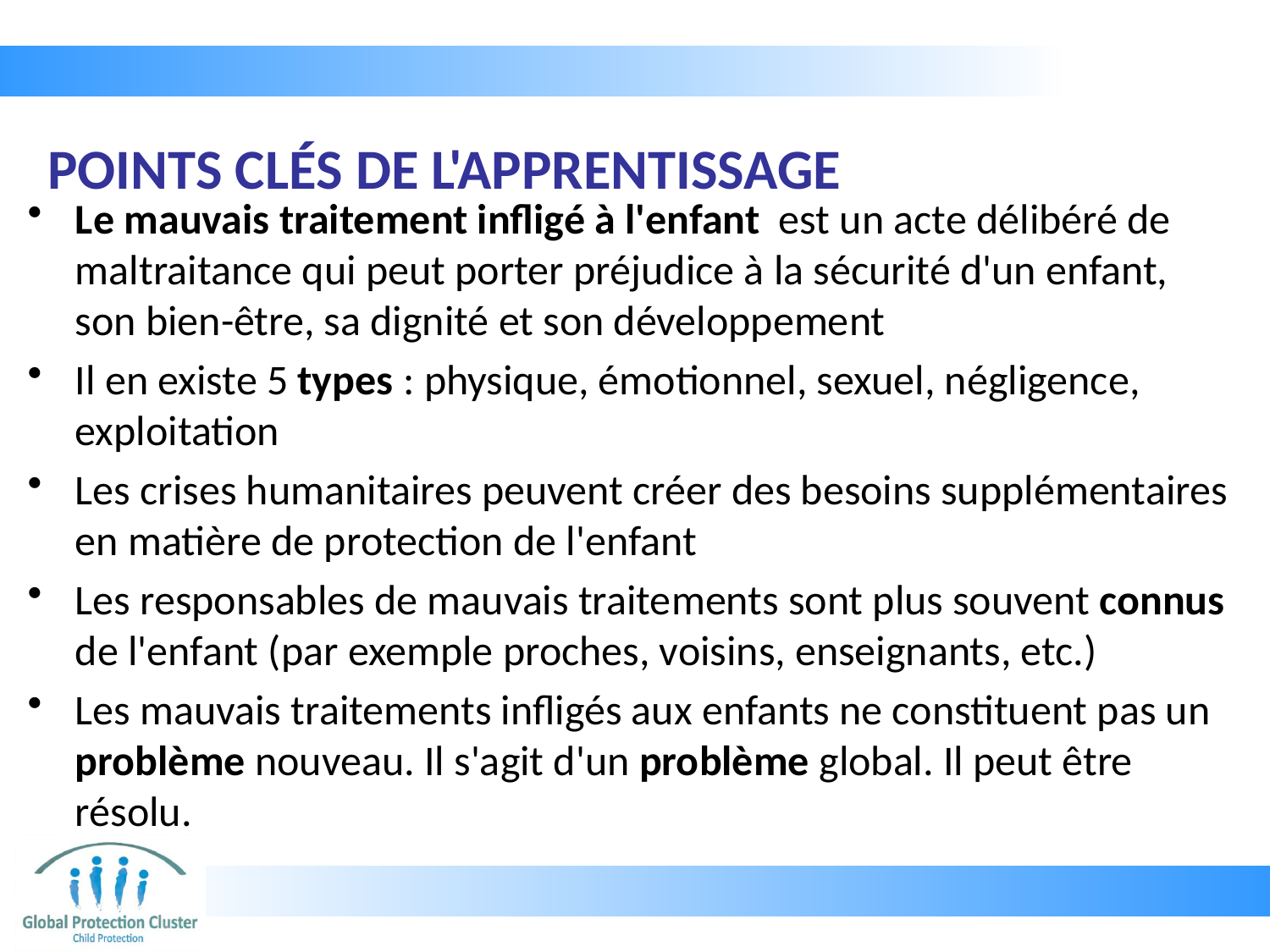

# POINTS CLÉS DE L'APPRENTISSAGE

Le mauvais traitement infligé à l'enfant  est un acte délibéré de maltraitance qui peut porter préjudice à la sécurité d'un enfant, son bien-être, sa dignité et son développement
Il en existe 5 types : physique, émotionnel, sexuel, négligence, exploitation
Les crises humanitaires peuvent créer des besoins supplémentaires en matière de protection de l'enfant
Les responsables de mauvais traitements sont plus souvent connus de l'enfant (par exemple proches, voisins, enseignants, etc.)
Les mauvais traitements infligés aux enfants ne constituent pas un problème nouveau. Il s'agit d'un problème global. Il peut être résolu.